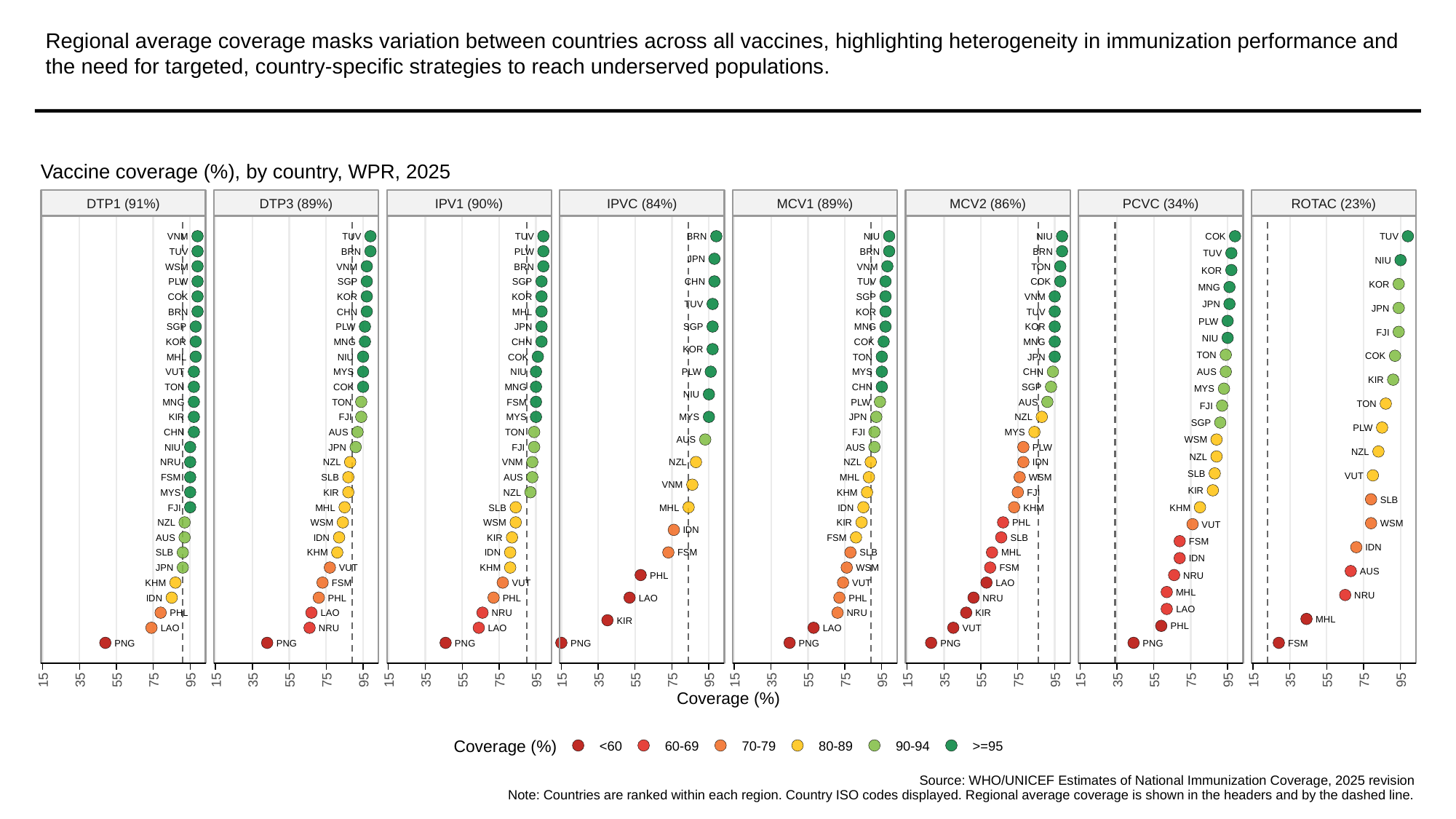

# Regional average coverage masks variation between countries across all vaccines, highlighting heterogeneity in immunization performance and the need for targeted, country-specific strategies to reach underserved populations.

Vaccine coverage (%), by country, WPR, 2025

DTP1 (91%)
DTP3 (89%)
IPV1 (90%)
IPVC (84%)
MCV1 (89%)
MCV2 (86%)
PCVC (34%)
ROTAC (23%)

VNM
TUV
TUV
BRN
NIU
NIU
COK
TUV

TUV
BRN
PLW
BRN
BRN
TUV

JPN
NIU

WSM
VNM
BRN
VNM
TON

KOR

PLW
SGP
SGP
CHN
TUV
COK

KOR

MNG

COK
KOR
KOR
SGP
VNM

TUV
JPN

JPN

BRN
CHN
MHL
KOR
TUV

PLW

SGP
PLW
JPN
SGP
MNG
KOR

FJI

NIU

KOR
MNG
CHN
COK
MNG

KOR

TON
COK
MHL
NIU
COK
TON
JPN

VUT
MYS
NIU
PLW
MYS
CHN
AUS

KIR

TON
COK
MNG
CHN
SGP
MYS

NIU

MNG
TON
FSM
PLW
AUS

TON
FJI

KIR
FJI
MYS
MYS
JPN
NZL

SGP

PLW

CHN
AUS
TON
FJI
MYS

AUS
WSM

NIU
JPN
FJI
AUS
PLW

NZL

NZL

NRU
NZL
VNM
NZL
NZL
IDN

SLB

VUT
FSM
SLB
AUS
MHL
WSM

VNM

KIR
MYS
KIR
NZL
KHM
FJI

SLB

FJI
MHL
SLB
MHL
IDN
KHM
KHM

NZL
WSM
WSM
KIR
PHL
WSM
VUT

IDN

AUS
IDN
KIR
FSM
SLB

FSM

IDN

SLB
KHM
IDN
FSM
SLB
MHL

IDN

JPN
VUT
KHM
WSM
FSM

AUS

PHL
NRU

KHM
FSM
VUT
VUT
LAO

MHL

NRU

IDN
PHL
PHL
LAO
PHL
NRU

LAO

PHL
LAO
NRU
NRU
KIR

MHL
KIR

PHL
LAO
NRU
LAO
LAO
VUT

PNG
PNG
PNG
PNG
PNG
PNG
PNG
FSM

15
35
55
75
95
15
35
55
75
95
15
35
55
75
95
15
35
55
75
95
15
35
55
75
95
15
35
55
75
95
15
35
55
75
95
15
35
55
75
95
Coverage (%)
Coverage (%)

<60
60-69
70-79
80-89
90-94
>=95
Source: WHO/UNICEF Estimates of National Immunization Coverage, 2025 revision
Note: Countries are ranked within each region. Country ISO codes displayed. Regional average coverage is shown in the headers and by the dashed line.